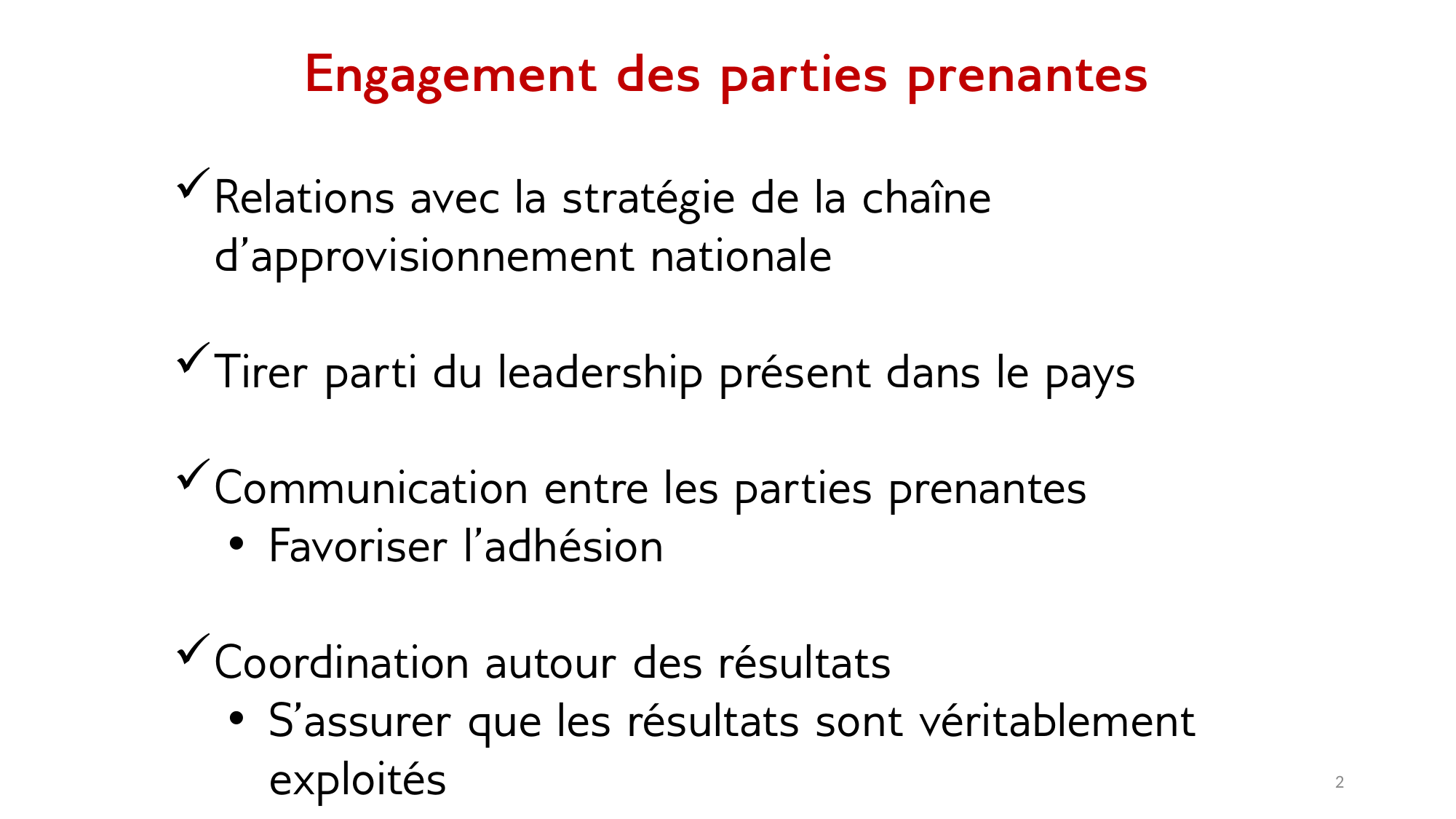

# Engagement des parties prenantes
Relations avec la stratégie de la chaîne d’approvisionnement nationale

Tirer parti du leadership présent dans le pays

Communication entre les parties prenantes
Favoriser l’adhésion

Coordination autour des résultats
S’assurer que les résultats sont véritablement exploités
2